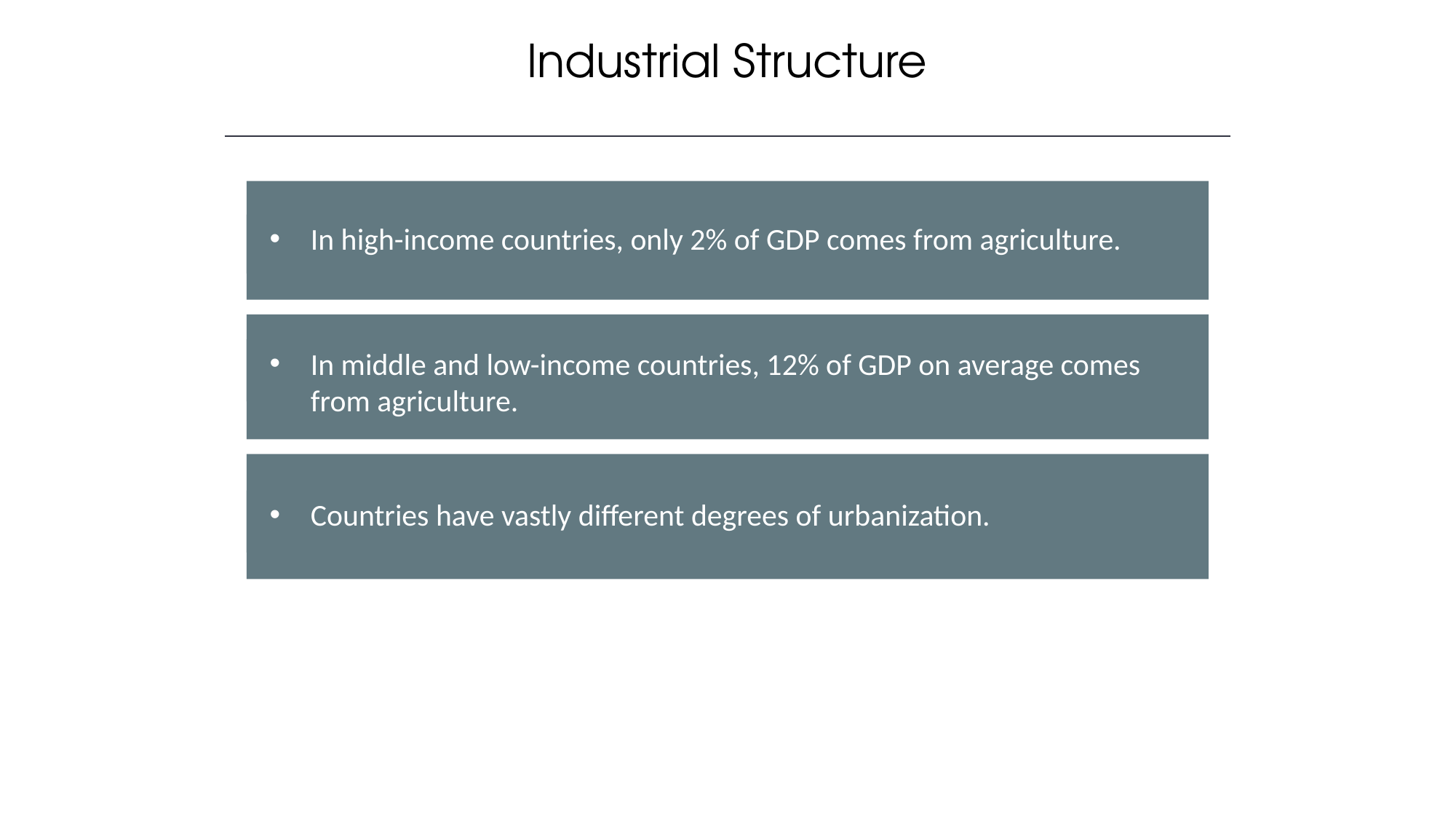

Industrial Structure

In high-income countries, only 2% of GDP comes from agriculture.

In middle and low-income countries, 12% of GDP on average comes from agriculture.

Countries have vastly different degrees of urbanization.